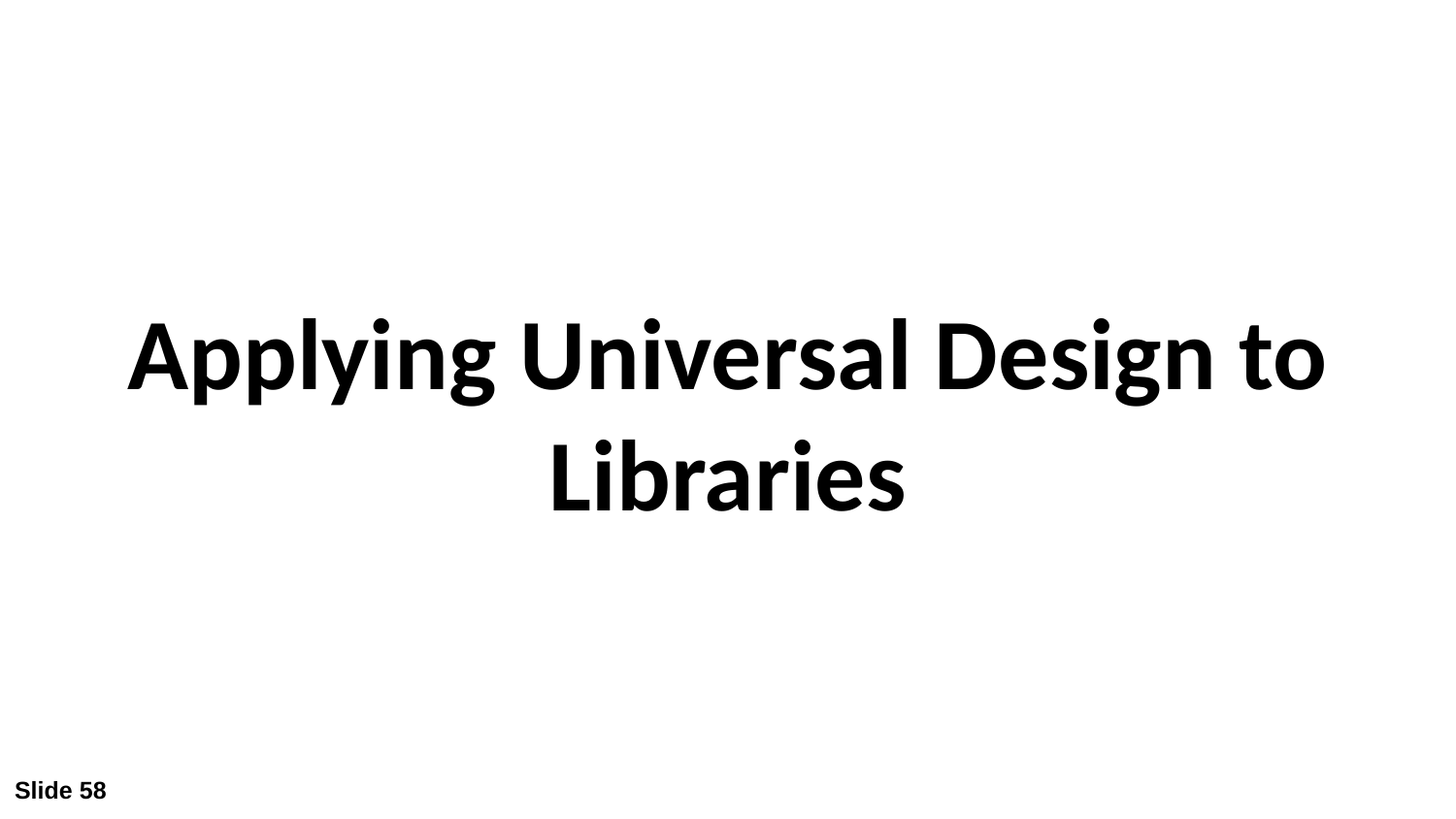

# Applying Universal Design to Libraries
Slide 58